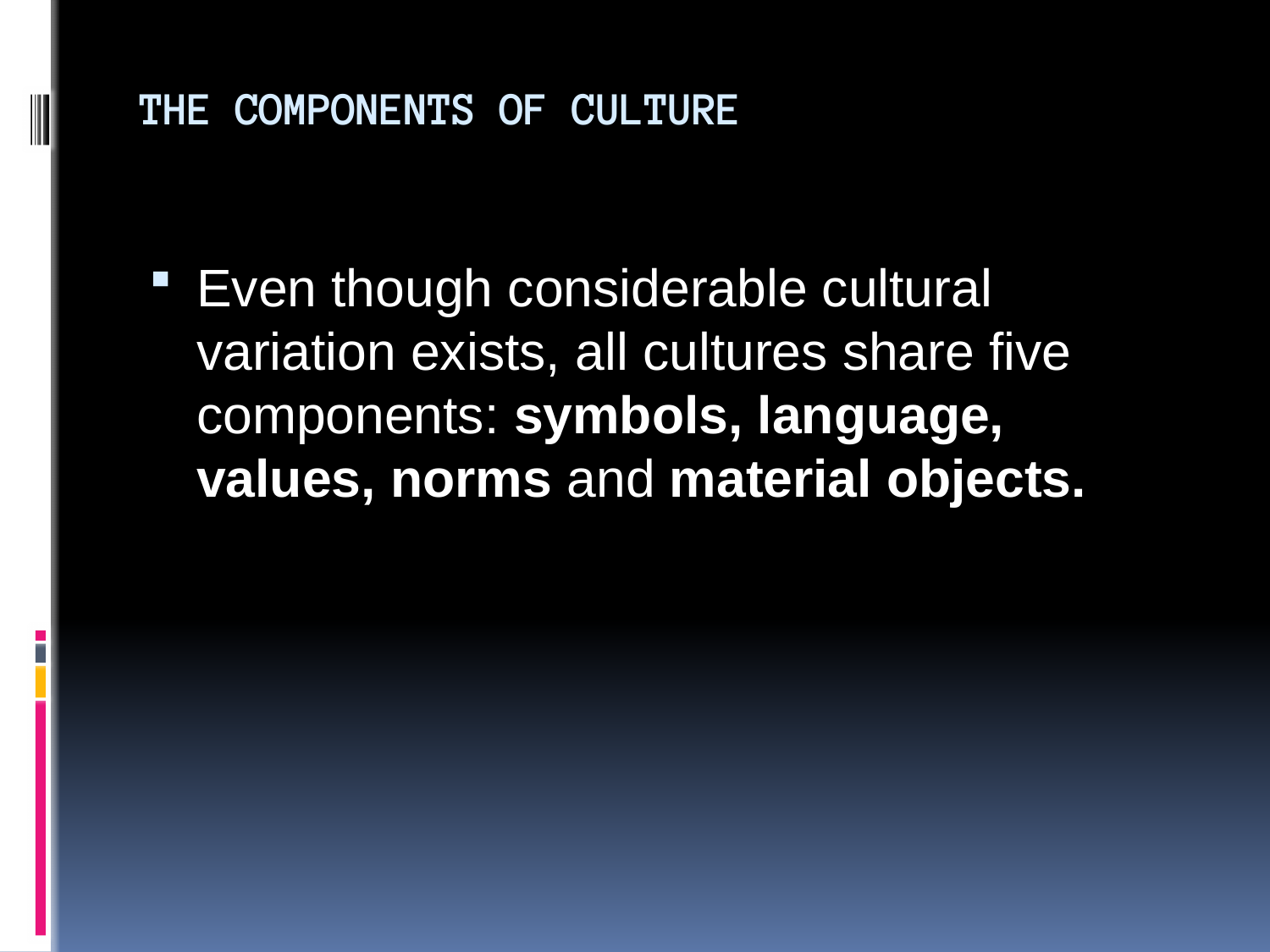

# THE COMPONENTS OF CULTURE
Even though considerable cultural variation exists, all cultures share five components: symbols, language, values, norms and material objects.